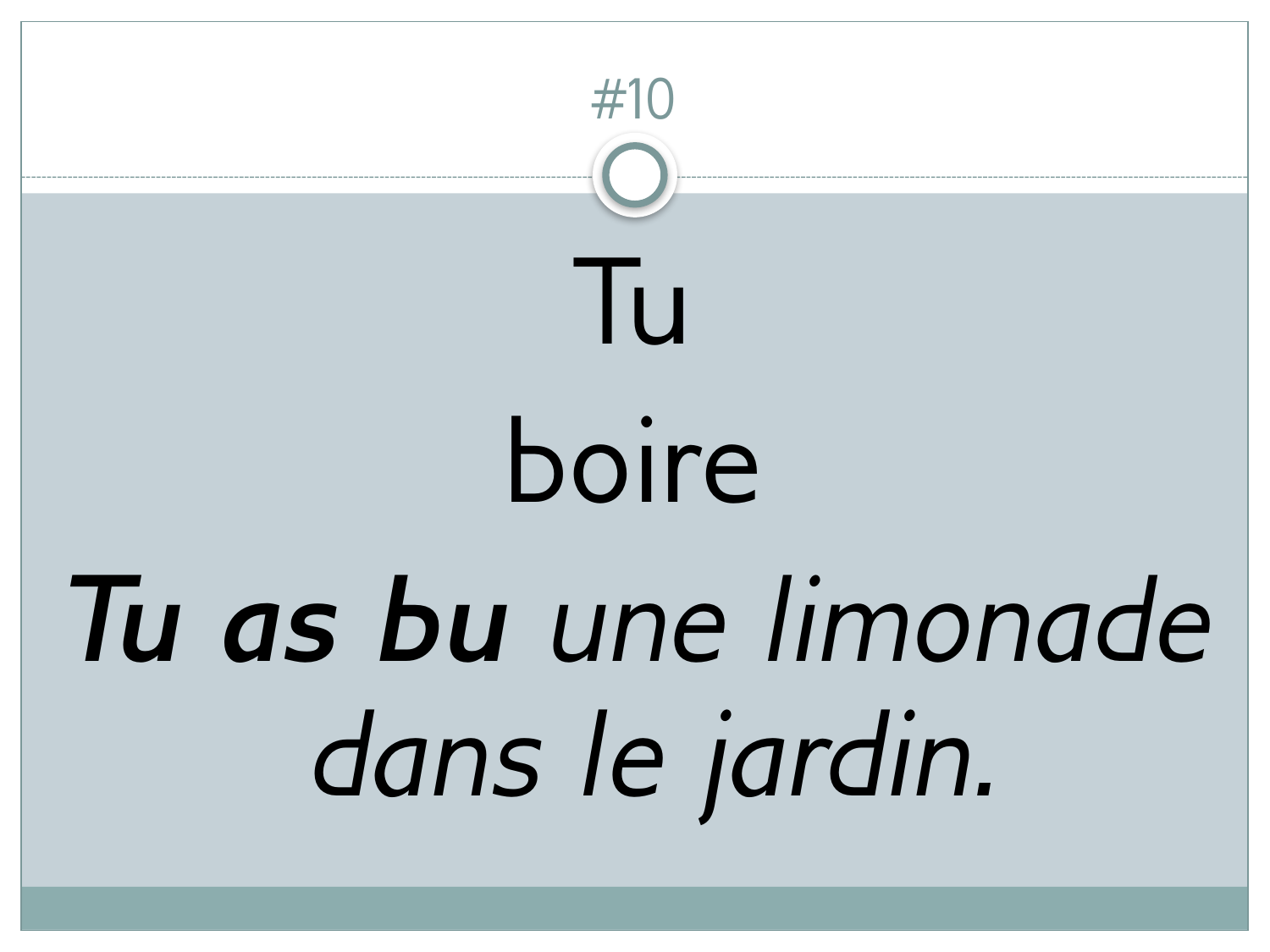

# #10
Tu
boire
Tu as bu une limonade dans le jardin.